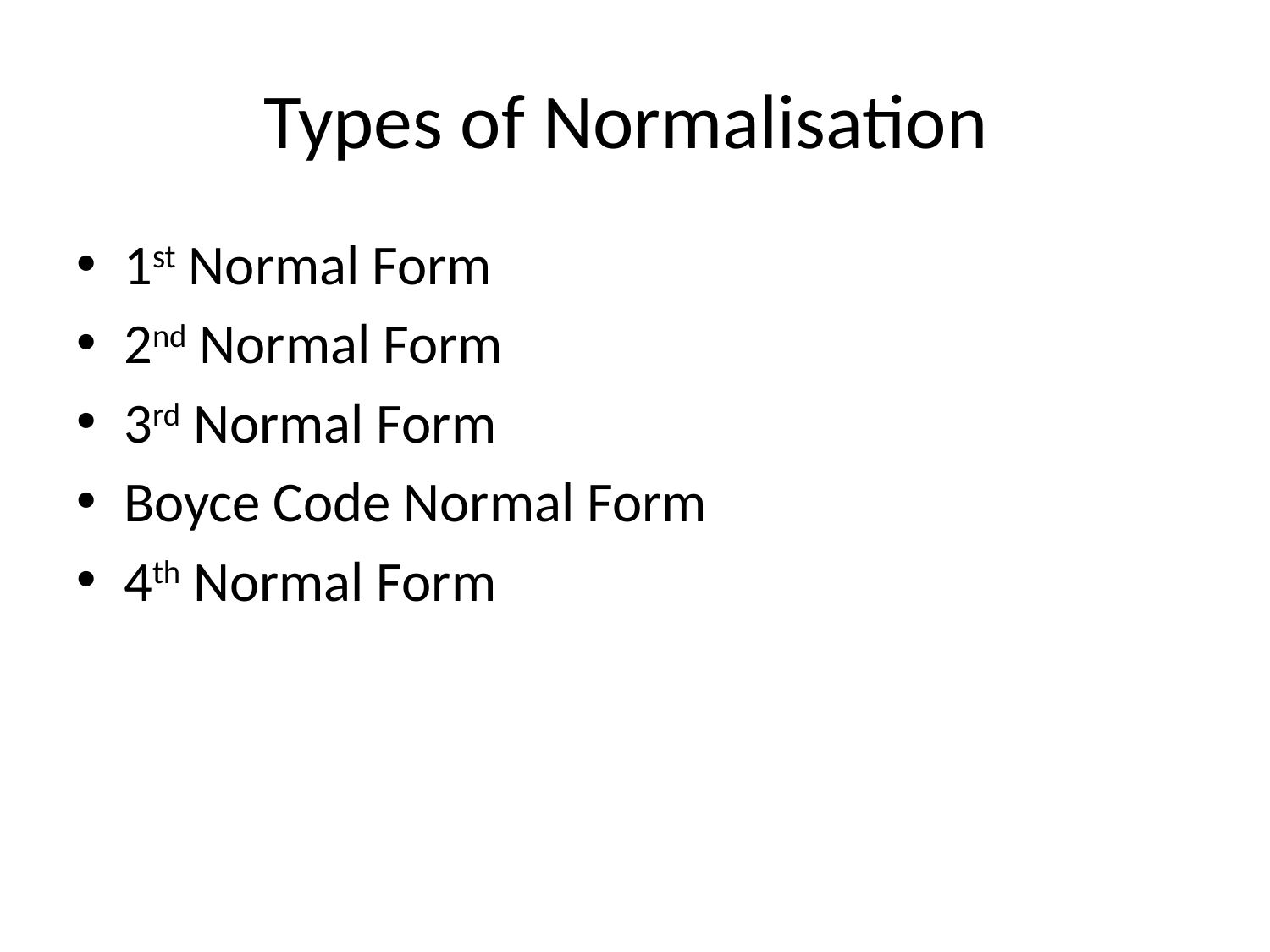

# Types of Normalisation
1st Normal Form
2nd Normal Form
3rd Normal Form
Boyce Code Normal Form
4th Normal Form